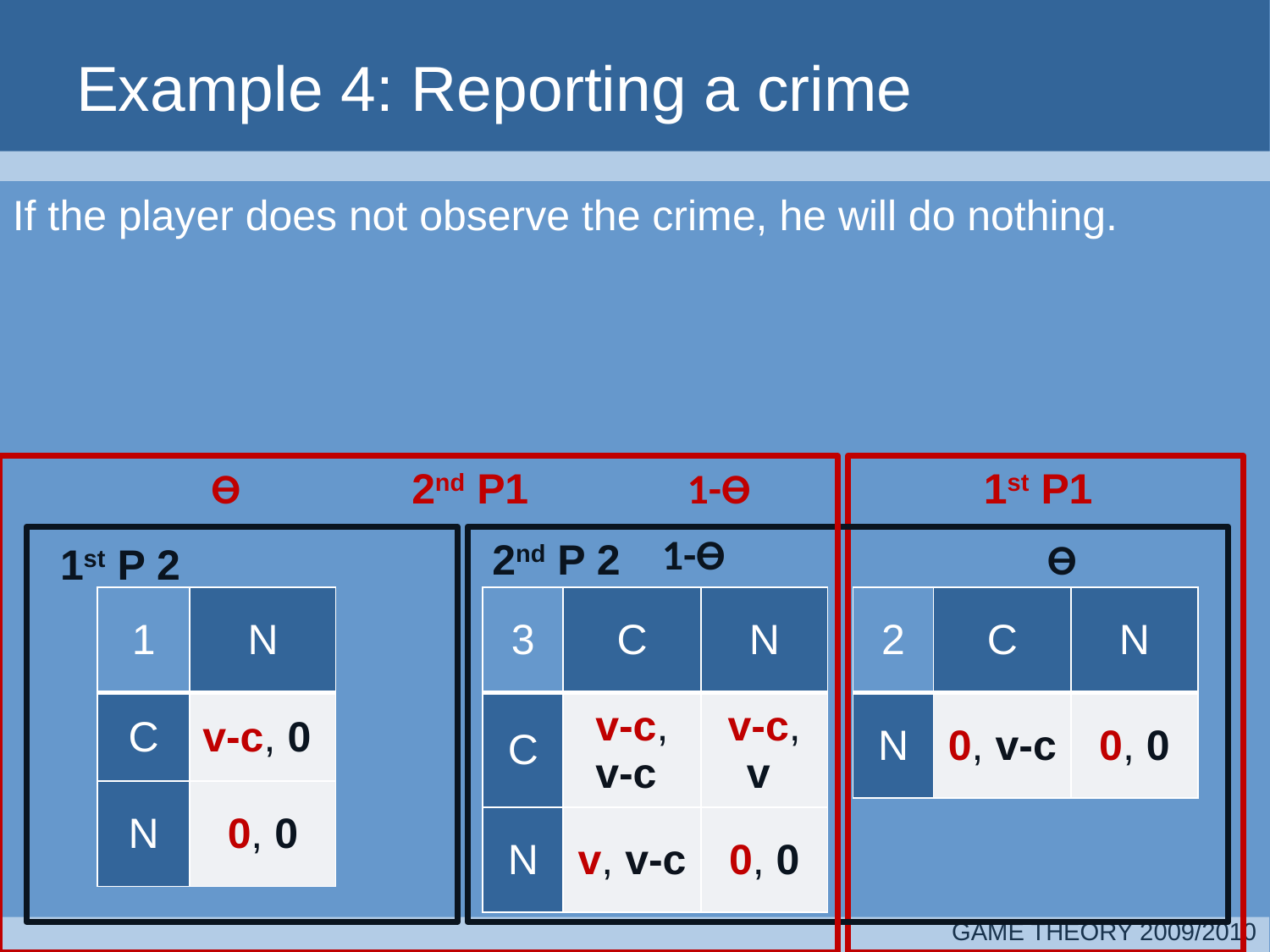

# Example 4: Reporting a crime
If the player does not observe the crime, he will do nothing.

Ѳ
2nd P1
1-Ѳ
1st P1

1-Ѳ

2nd P 2
Ѳ
1st P 2
| 1 | N |
| --- | --- |
| C | v-c, 0 |
| N | 0, 0 |
| 3 | C | N |
| --- | --- | --- |
| C | v-c, v-c | v-c, v |
| N | v, v-c | 0, 0 |
| 2 | C | N |
| --- | --- | --- |
| N | 0, v-c | 0, 0 |
GAME THEORY 2009/2010